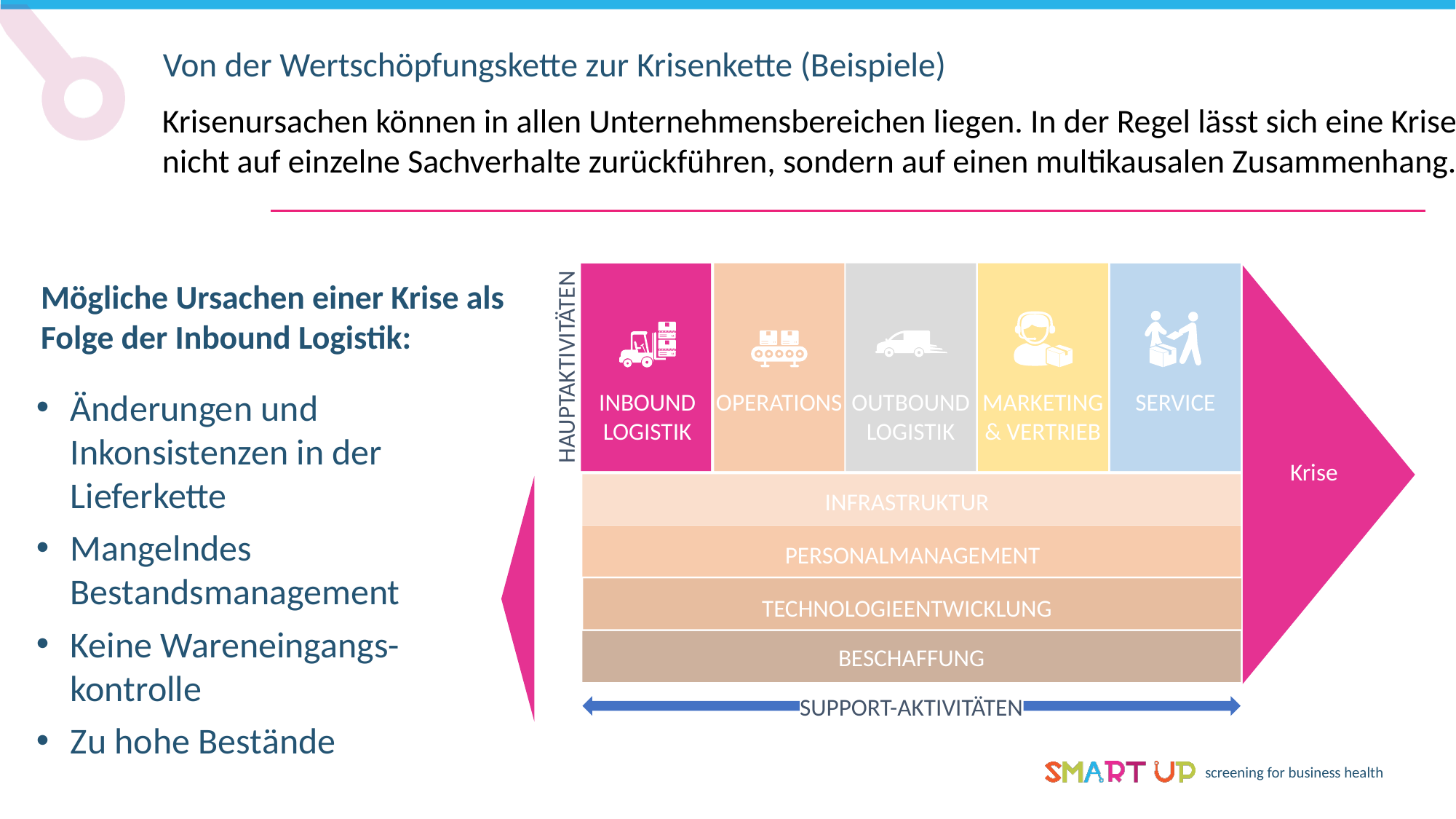

Von der Wertschöpfungskette zur Krisenkette (Beispiele)
Krisenursachen können in allen Unternehmensbereichen liegen. In der Regel lässt sich eine Krise nicht auf einzelne Sachverhalte zurückführen, sondern auf einen multikausalen Zusammenhang.

Mögliche Ursachen einer Krise als Folge der Inbound Logistik:

HAUPTAKTIVITÄTEN
OPERATIONS
INBOUND
LOGISTIK
OUTBOUND
LOGISTIK
MARKETING
& VERTRIEB
SERVICE

Änderungen und Inkonsistenzen in der Lieferkette
Mangelndes Bestandsmanagement
Keine Wareneingangs-kontrolle
Zu hohe Bestände
Krise

FESTE INFRASTRUKTUR
INFRASTRUKTUR

PERSONALMANAGEMENT
PERSONALMANAGEMENT

TECHNOLOGIEENTWICKLUNG

BESCHAFFUNG
SUPPORT-AKTIVITÄTEN